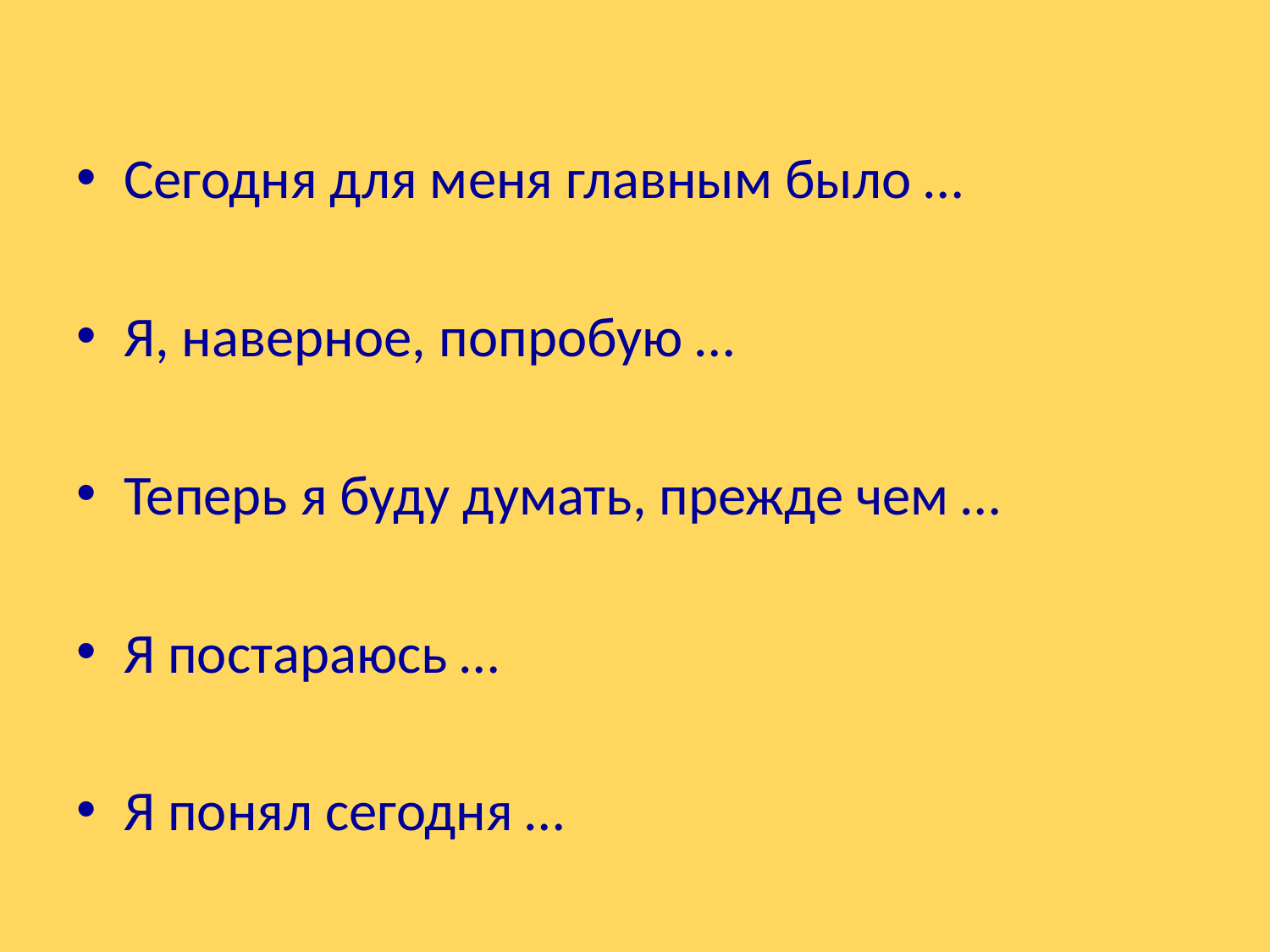

#
Сегодня для меня главным было …

Я, наверное, попробую …

Теперь я буду думать, прежде чем …

Я постараюсь …

Я понял сегодня …